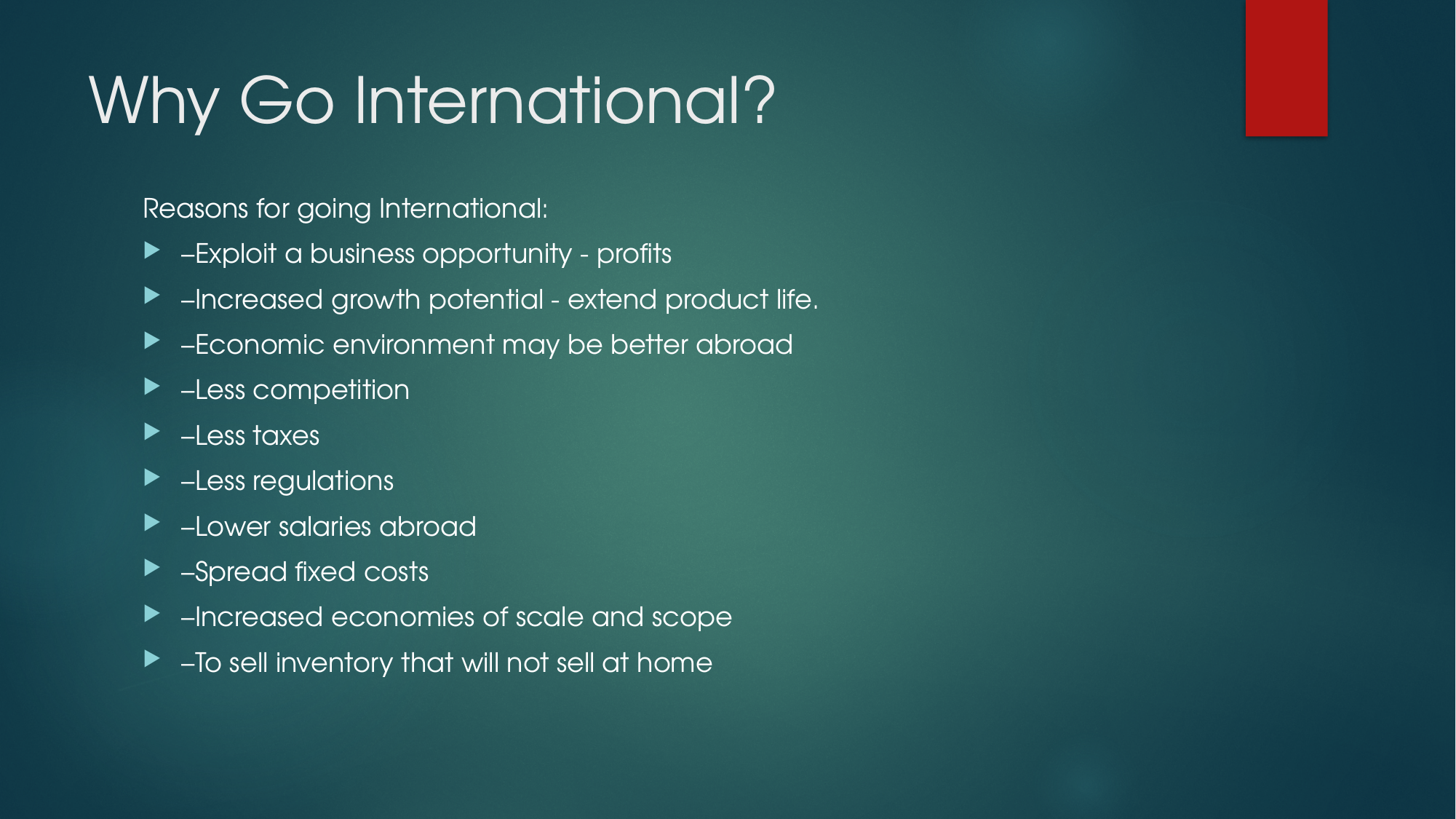

# Why Go International?
Reasons for going International:
–Exploit a business opportunity - profits
–Increased growth potential - extend product life.
–Economic environment may be better abroad
–Less competition
–Less taxes
–Less regulations
–Lower salaries abroad
–Spread fixed costs
–Increased economies of scale and scope
–To sell inventory that will not sell at home